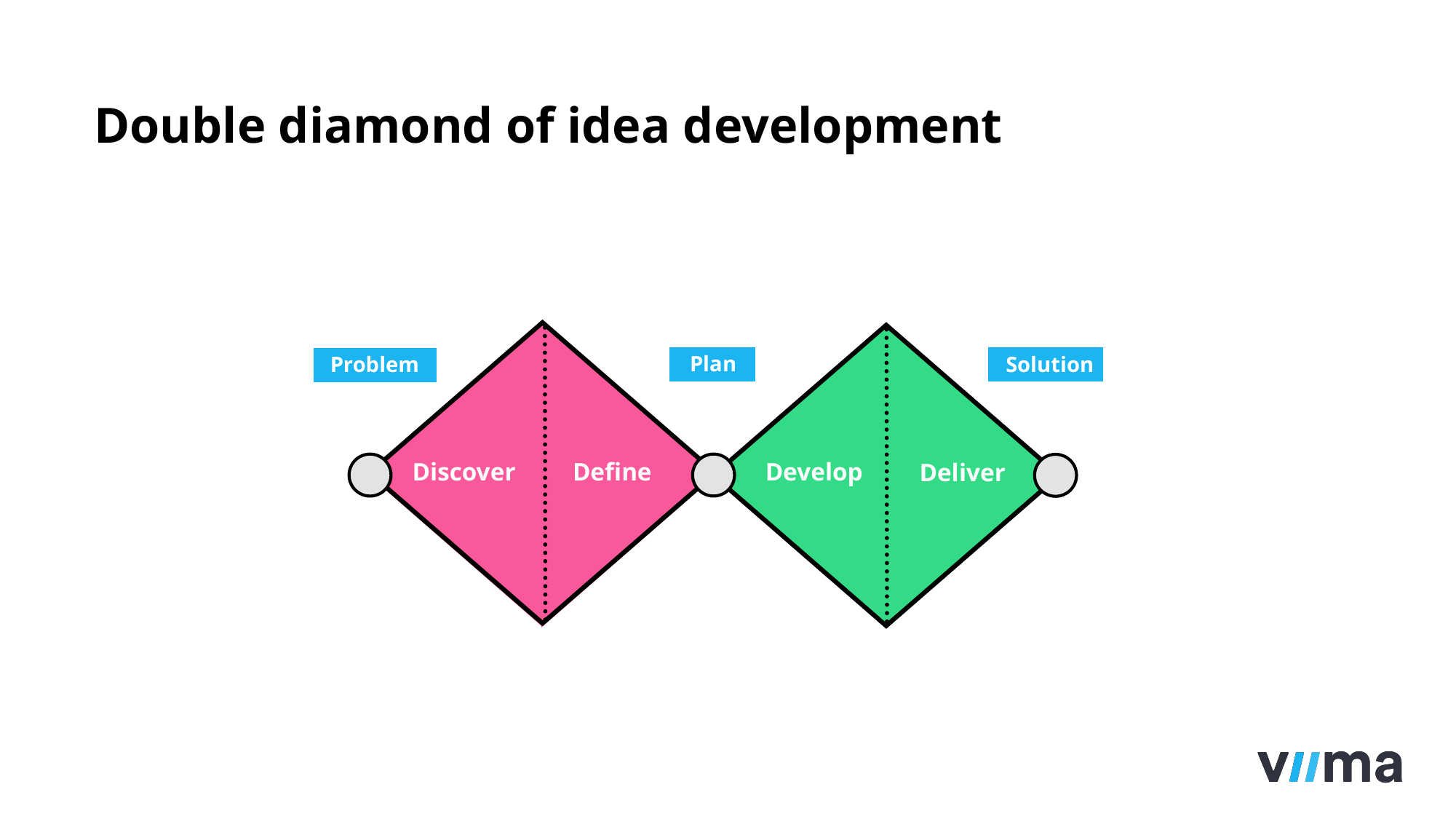

# Double diamond of idea development

Plan
Solution
Problem

Define
Discover
Develop
Deliver